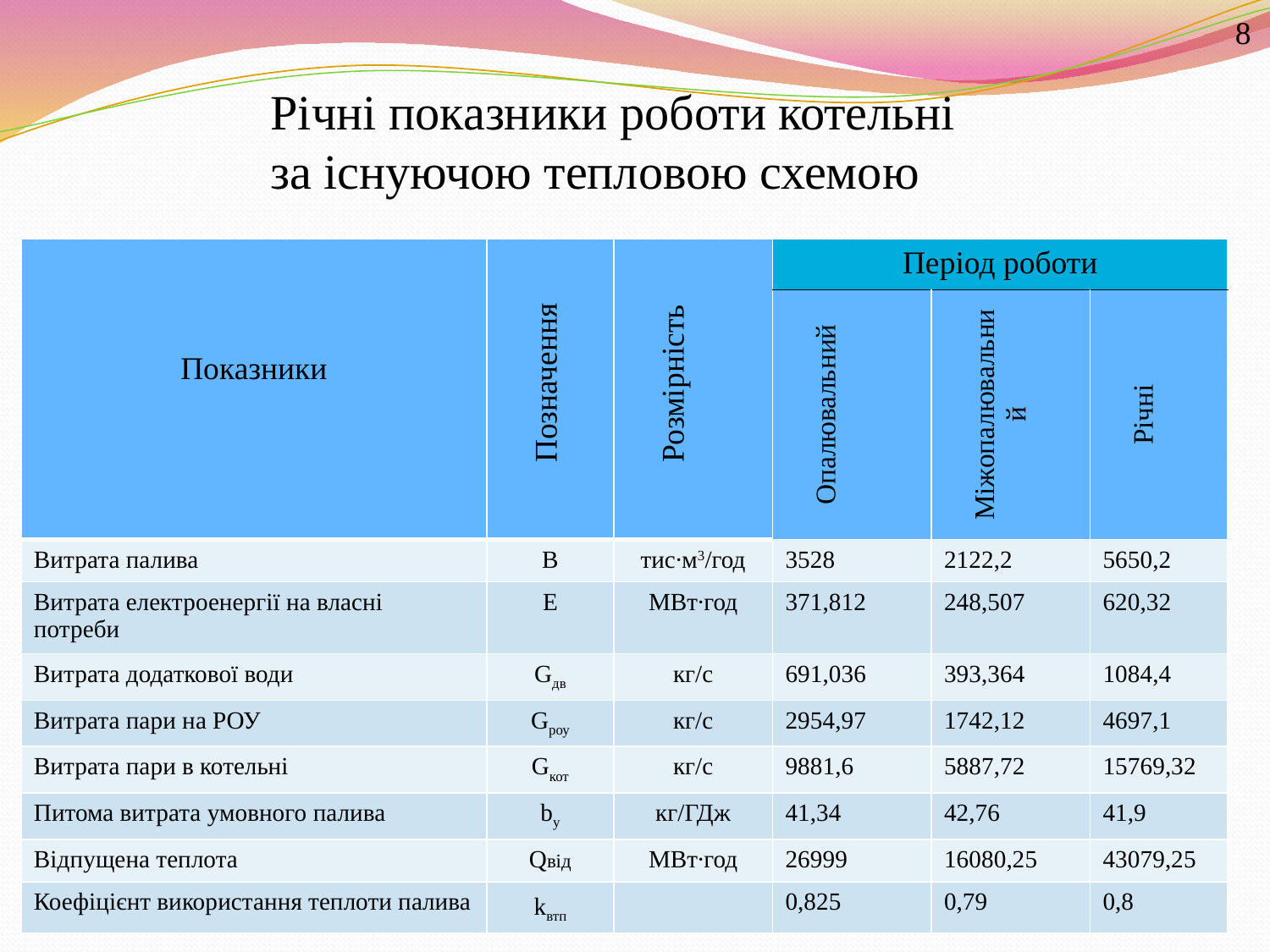

8
Річні показники роботи котельні
за існуючою тепловою схемою
| Показники | Позначення | Розмірність | Період роботи |  |  |
| --- | --- | --- | --- | --- | --- |
|  |  |  | Опалювальний | Міжопалювальний | Річні |
| Витрата палива | В | тис∙м3/год | 3528 | 2122,2 | 5650,2 |
| Витрата електроенергії на власні потреби | Е | МВт∙год | 371,812 | 248,507 | 620,32 |
| Витрата додаткової води | Gдв | кг/с | 691,036 | 393,364 | 1084,4 |
| Витрата пари на РОУ | Gроу | кг/с | 2954,97 | 1742,12 | 4697,1 |
| Витрата пари в котельні | Gкот | кг/с | 9881,6 | 5887,72 | 15769,32 |
| Питома витрата умовного палива | by | кг/ГДж | 41,34 | 42,76 | 41,9 |
| Відпущена теплота | Qвід | МВт∙год | 26999 | 16080,25 | 43079,25 |
| Коефіцієнт використання теплоти палива | kвтп |  | 0,825 | 0,79 | 0,8 |